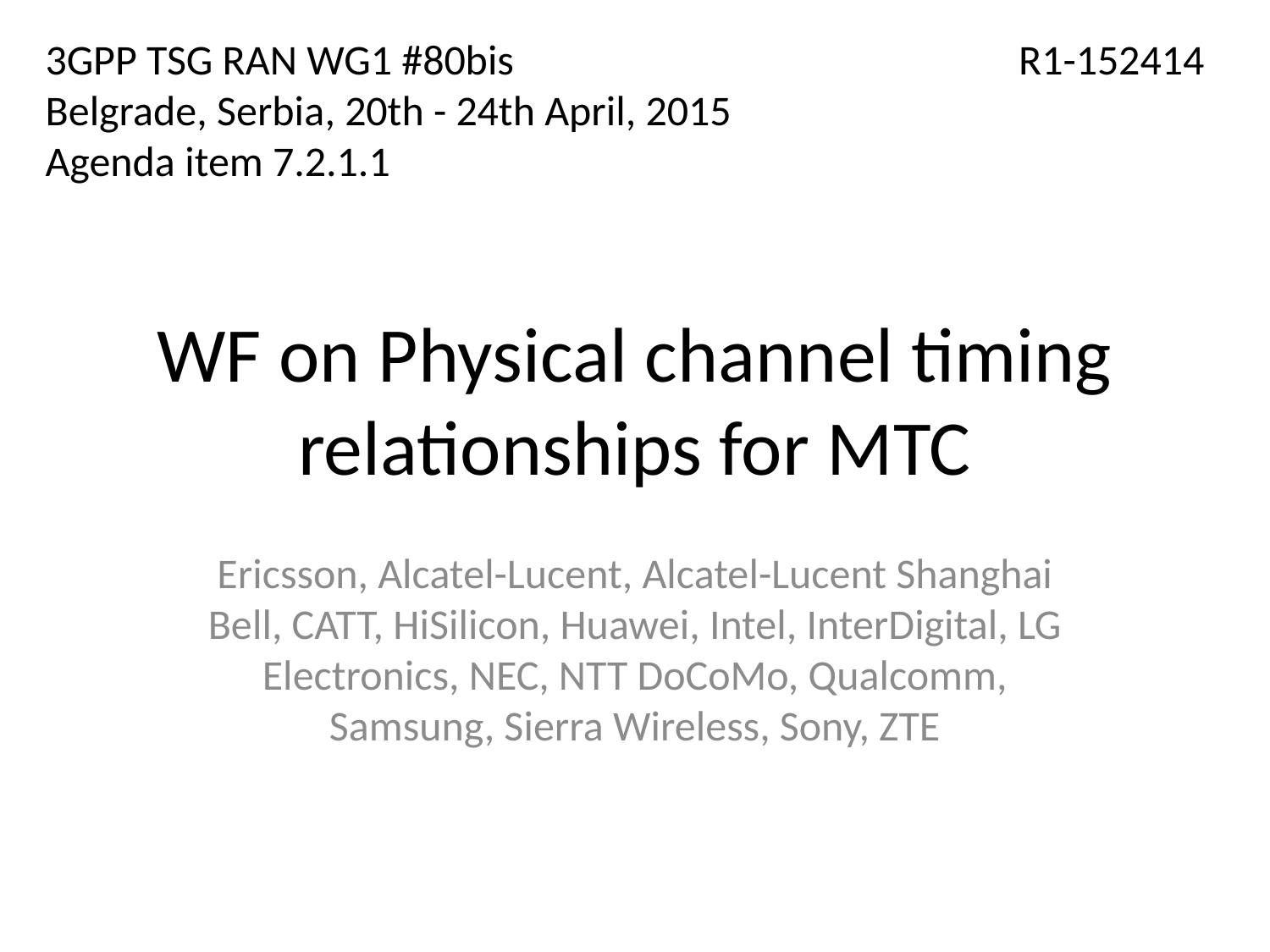

3GPP TSG RAN WG1 #80bis
Belgrade, Serbia, 20th - 24th April, 2015
Agenda item 7.2.1.1
R1-152414
# WF on Physical channel timing relationships for MTC
Ericsson, Alcatel-Lucent, Alcatel-Lucent Shanghai Bell, CATT, HiSilicon, Huawei, Intel, InterDigital, LG Electronics, NEC, NTT DoCoMo, Qualcomm, Samsung, Sierra Wireless, Sony, ZTE